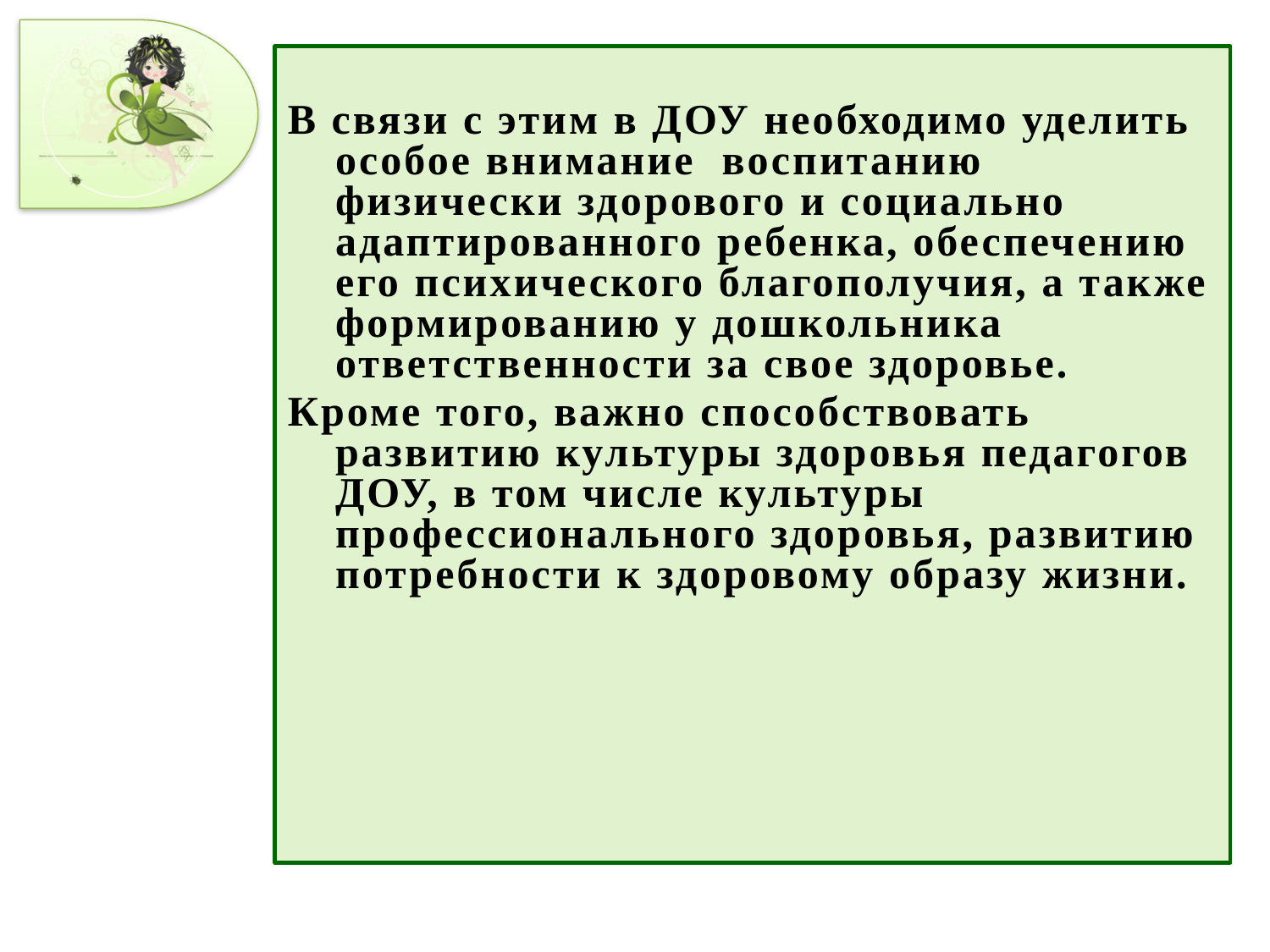

В связи с этим в ДОУ необходимо уделить особое внимание  воспитанию физически здорового и социально адаптированного ребенка, обеспечению его психического благополучия, а также формированию у дошкольника ответственности за свое здоровье.
Кроме того, важно способствовать развитию культуры здоровья педагогов ДОУ, в том числе культуры профессионального здоровья, развитию потребности к здоровому образу жизни.